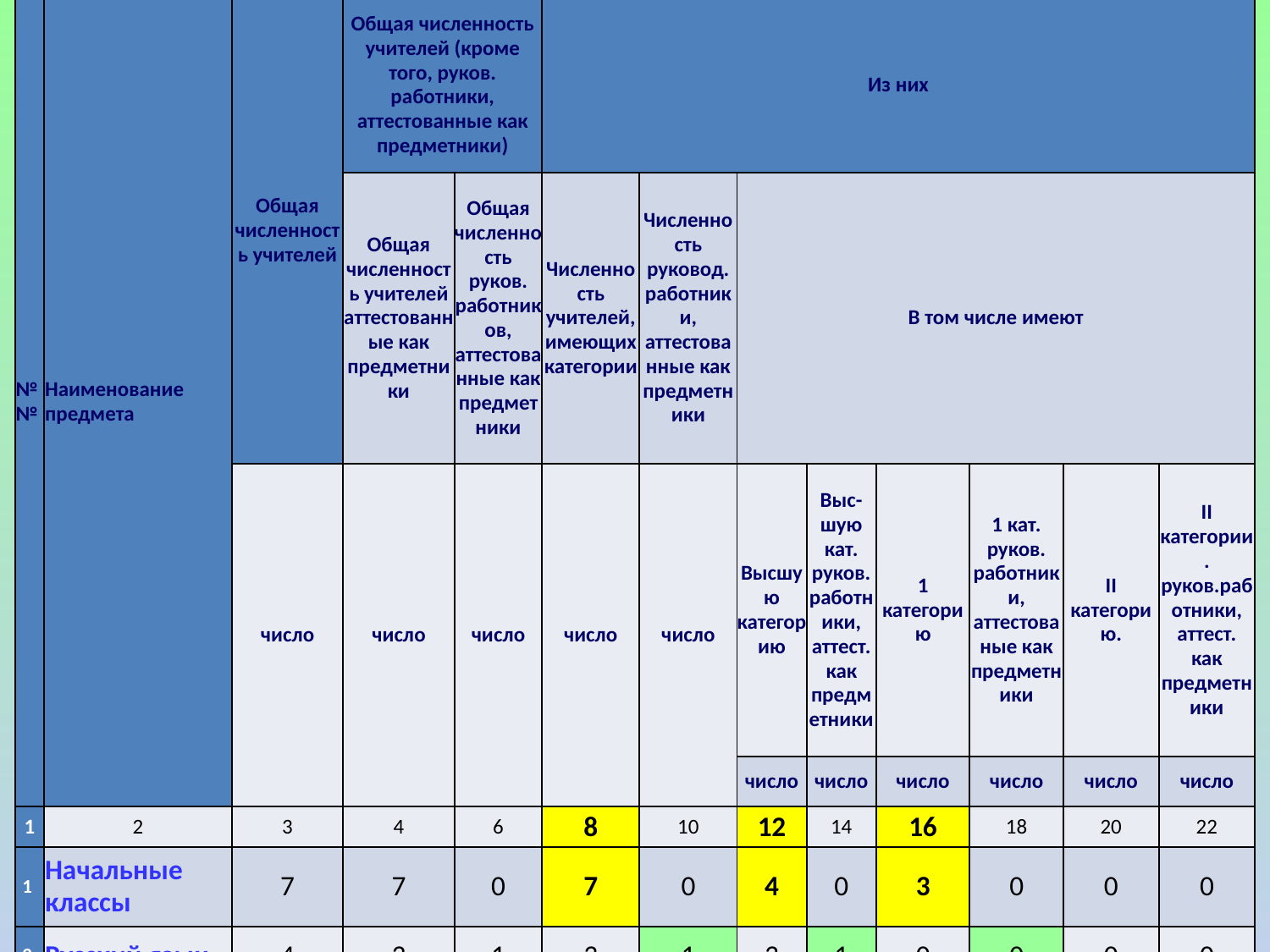

| №№ | Наименование предмета | Общая численность учителей | Общая численность учителей (кроме того, руков. работники, аттестованные как предметники) |  | Из них |  |  |  |  |  |  |  |
| --- | --- | --- | --- | --- | --- | --- | --- | --- | --- | --- | --- | --- |
|  |  |  | Общая численность учителей аттестованные как предметники | Общая численность руков. работников, аттестованные как предметники | Численность учителей, имеющих категории | Численность руковод. работники, аттестованные как предметники | В том числе имеют |  |  |  |  |  |
|  |  | число | число | число | число | число | Высшую категорию | Выс-шую кат. руков. работники, аттест. как предметники | 1 категорию | 1 кат. руков. работники, аттестованые как предметники | II категорию. | II категории. руков.работники, аттест. как предметники |
|  |  |  |  |  |  |  | число | число | число | число | число | число |
| 1 | 2 | 3 | 4 | 6 | 8 | 10 | 12 | 14 | 16 | 18 | 20 | 22 |
| 1 | Начальные классы | 7 | 7 | 0 | 7 | 0 | 4 | 0 | 3 | 0 | 0 | 0 |
| 2 | Русский язык | 4 | 3 | 1 | 3 | 1 | 3 | 1 | 0 | 0 | 0 | 0 |